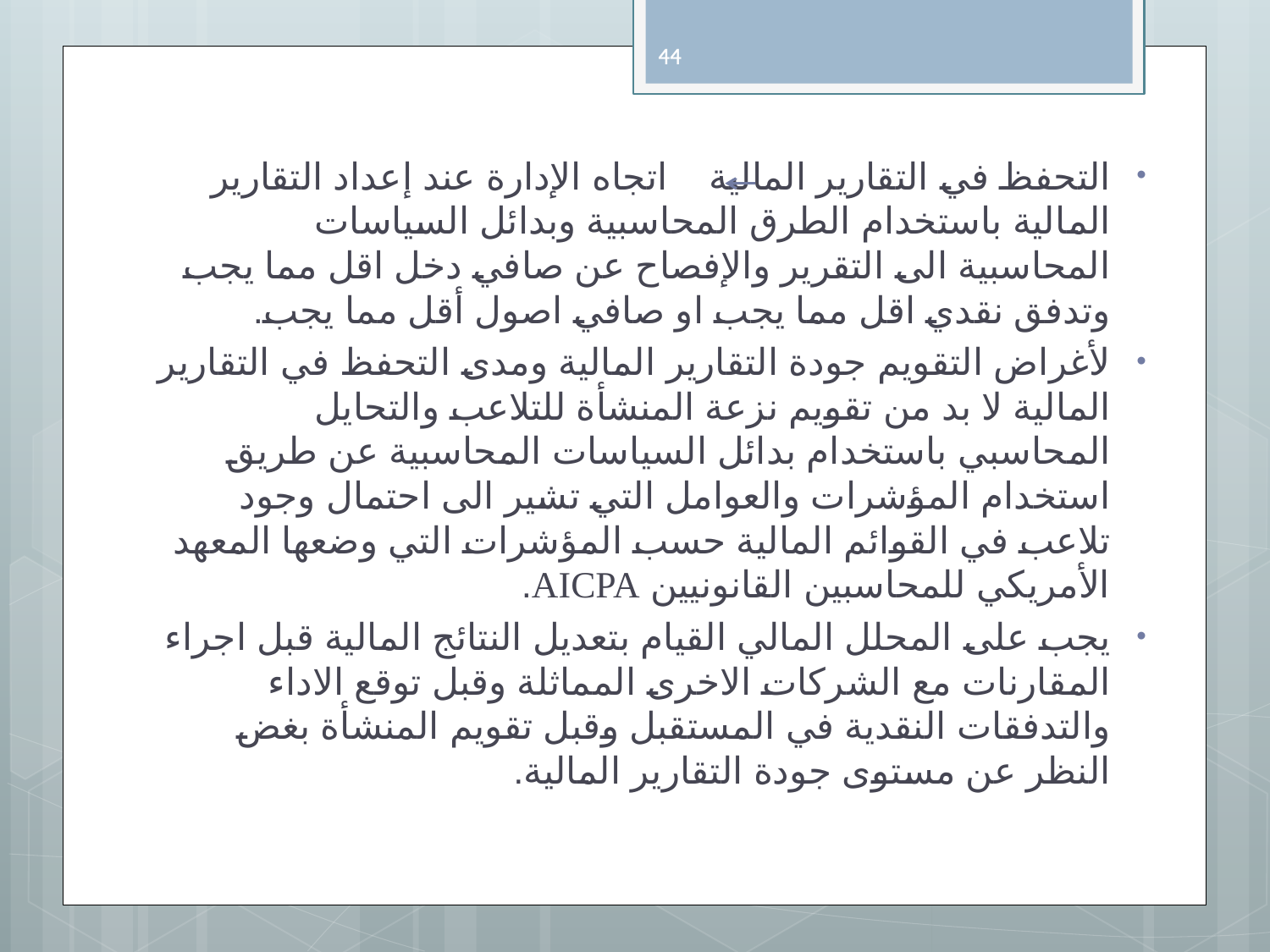

44
التحفظ في التقارير المالية    اتجاه الإدارة عند إعداد التقارير المالية باستخدام الطرق المحاسبية وبدائل السياسات المحاسبية الى التقرير والإفصاح عن صافي دخل اقل مما يجب وتدفق نقدي اقل مما يجب او صافي اصول أقل مما يجب.
لأغراض التقويم جودة التقارير المالية ومدى التحفظ في التقارير المالية لا بد من تقويم نزعة المنشأة للتلاعب والتحايل المحاسبي باستخدام بدائل السياسات المحاسبية عن طريق استخدام المؤشرات والعوامل التي تشير الى احتمال وجود تلاعب في القوائم المالية حسب المؤشرات التي وضعها المعهد الأمريكي للمحاسبين القانونيين AICPA.
يجب على المحلل المالي القيام بتعديل النتائج المالية قبل اجراء المقارنات مع الشركات الاخرى المماثلة وقبل توقع الاداء والتدفقات النقدية في المستقبل وقبل تقويم المنشأة بغض النظر عن مستوى جودة التقارير المالية.